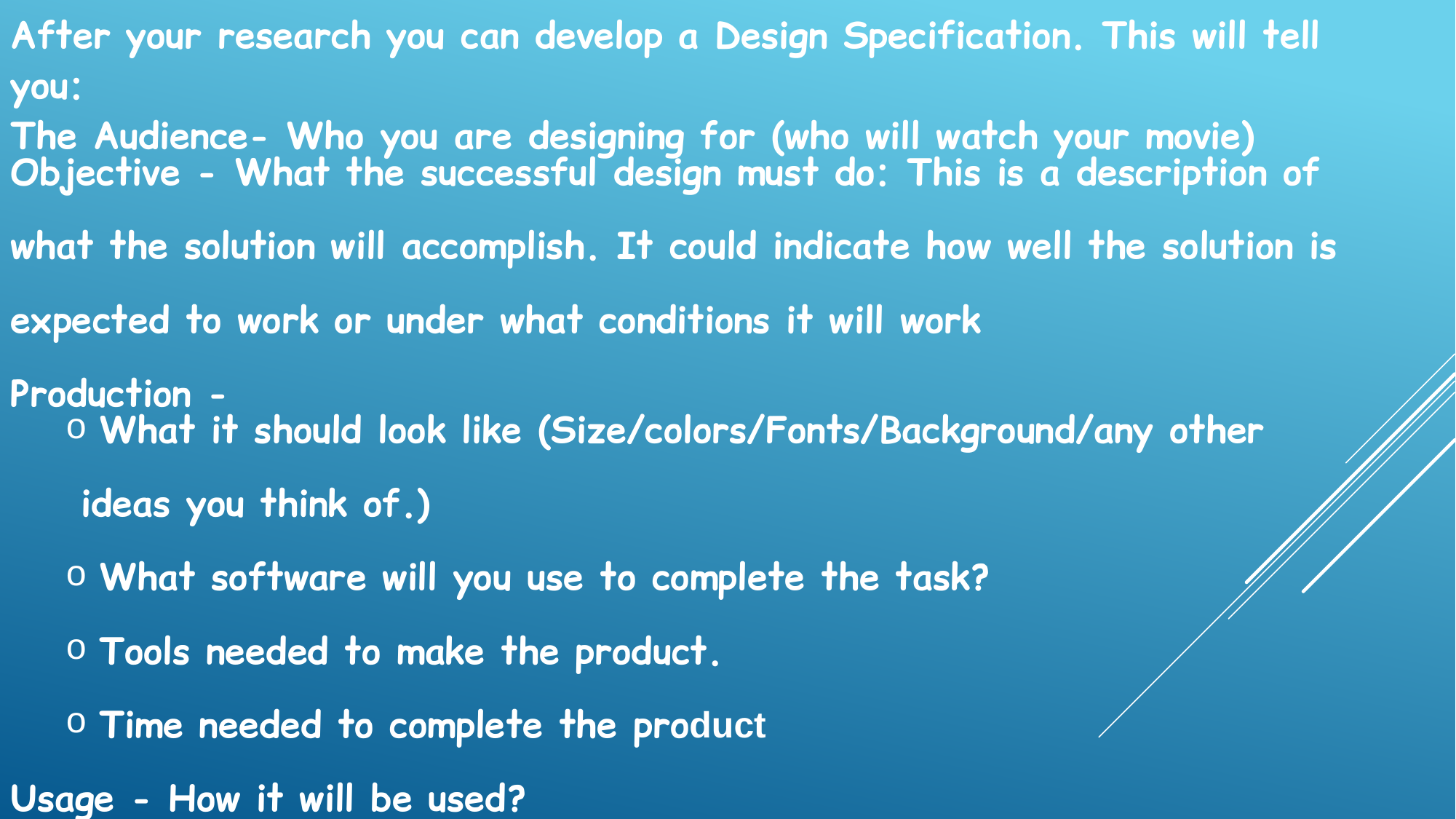

After your research you can develop a Design Specification. This will tell you:
The Audience- Who you are designing for (who will watch your movie)
Objective - What the successful design must do: This is a description of

what the solution will accomplish. It could indicate how well the solution is

expected to work or under what conditions it will work

Production -
What it should look like (Size/colors/Fonts/Background/any other

 ideas you think of.)

What software will you use to complete the task?

Tools needed to make the product.

Time needed to complete the product

Usage - How it will be used?